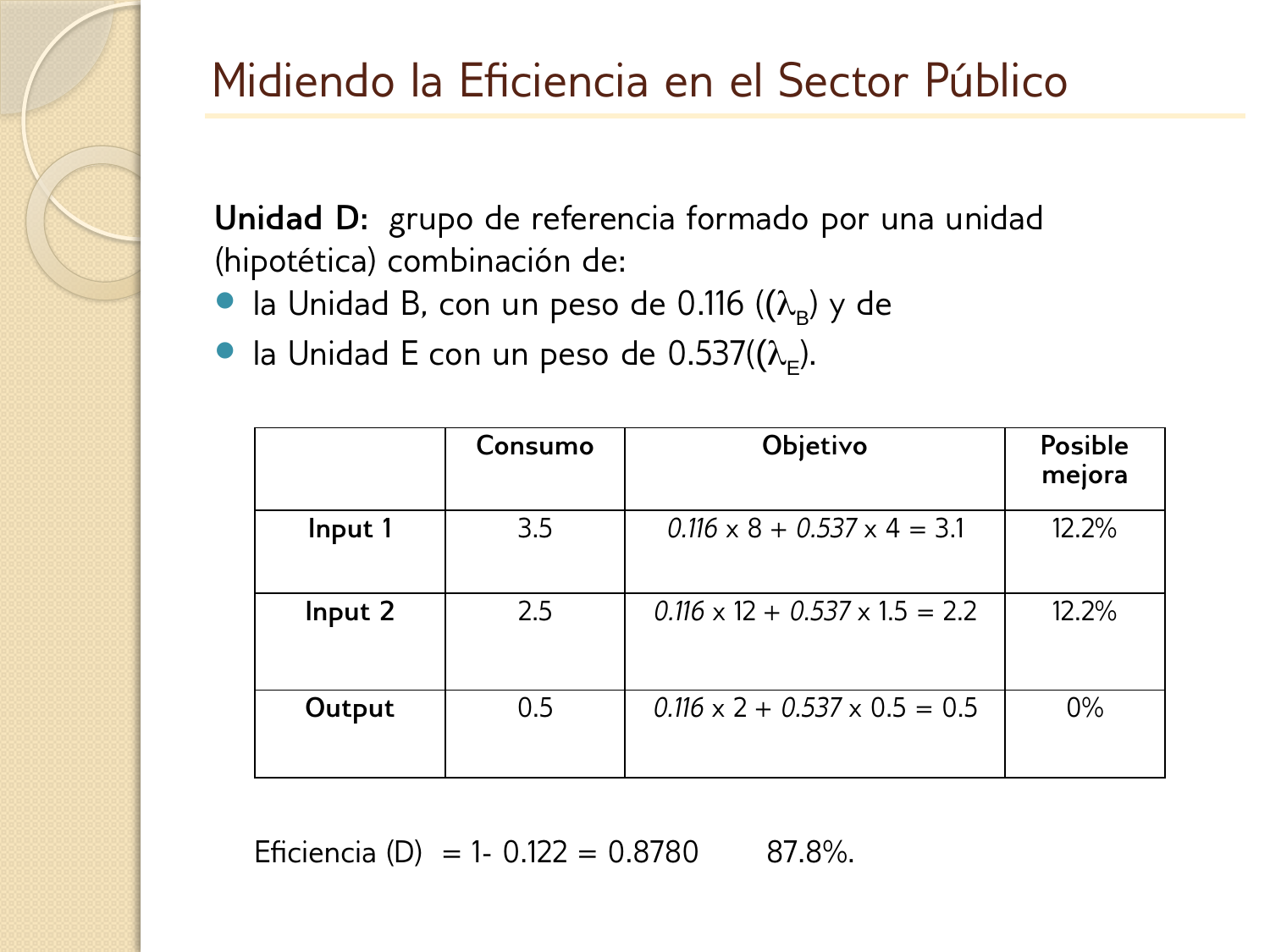

# Midiendo la Eficiencia en el Sector Público

Unidad D:  grupo de referencia formado por una unidad (hipotética) combinación de:
la Unidad B, con un peso de 0.116 ((λB) y de
la Unidad E con un peso de 0.537((λE).
|  | Consumo | Objetivo | Posible mejora |
| --- | --- | --- | --- |
| Input 1 | 3.5 | 0.116 x 8 + 0.537 x 4 = 3.1 | 12.2% |
| Input 2 | 2.5 | 0.116 x 12 + 0.537 x 1.5 = 2.2 | 12.2% |
| Output | 0.5 | 0.116 x 2 + 0.537 x 0.5 = 0.5 | 0% |
Eficiencia (D)  = 1- 0.122 = 0.8780       87.8%.